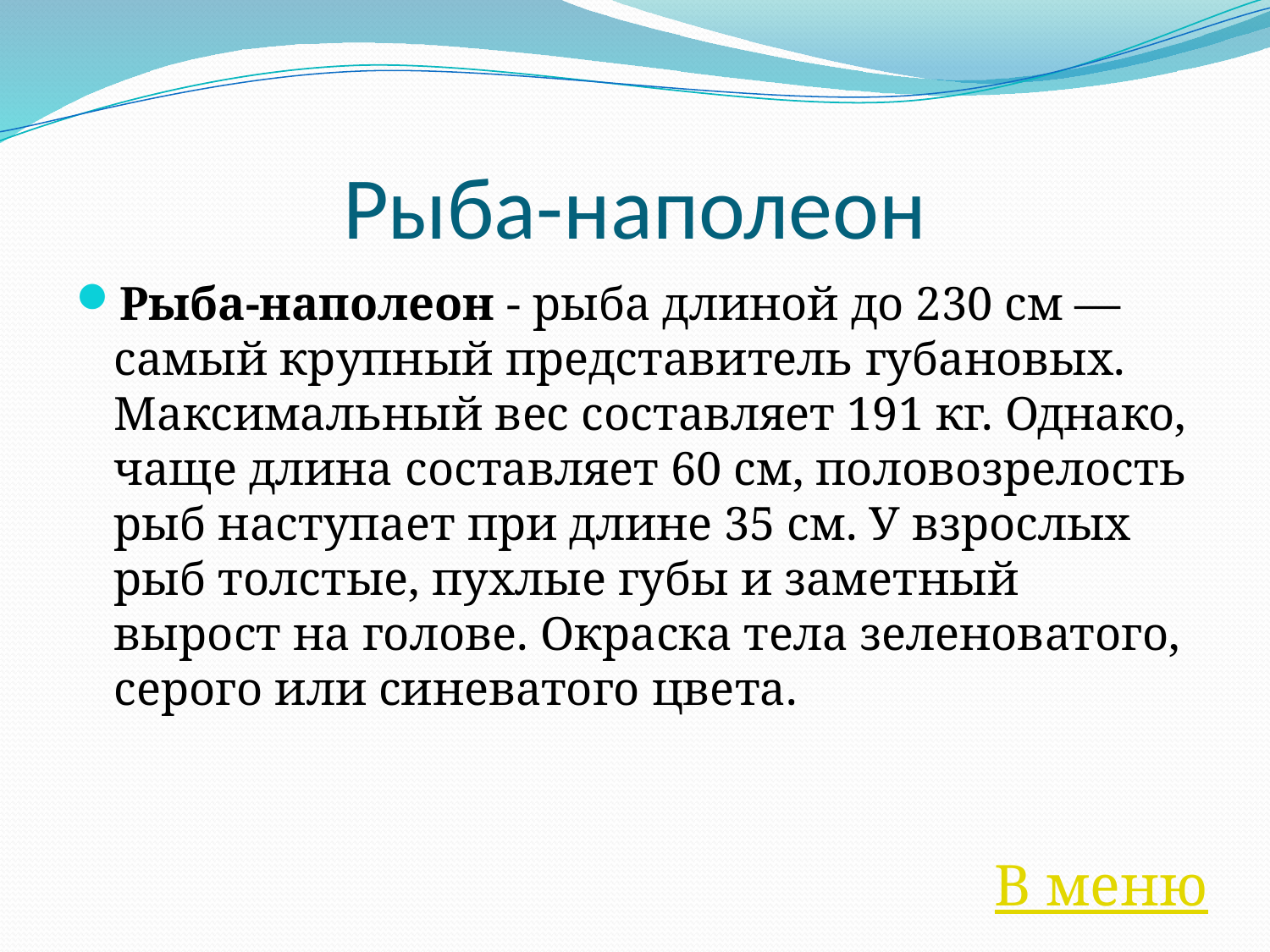

# Рыба-наполеон
Рыба-наполеон - рыба длиной до 230 см — самый крупный представитель губановых. Максимальный вес составляет 191 кг. Однако, чаще длина составляет 60 см, половозрелость рыб наступает при длине 35 см. У взрослых рыб толстые, пухлые губы и заметный вырост на голове. Окраска тела зеленоватого, серого или синеватого цвета.
В меню